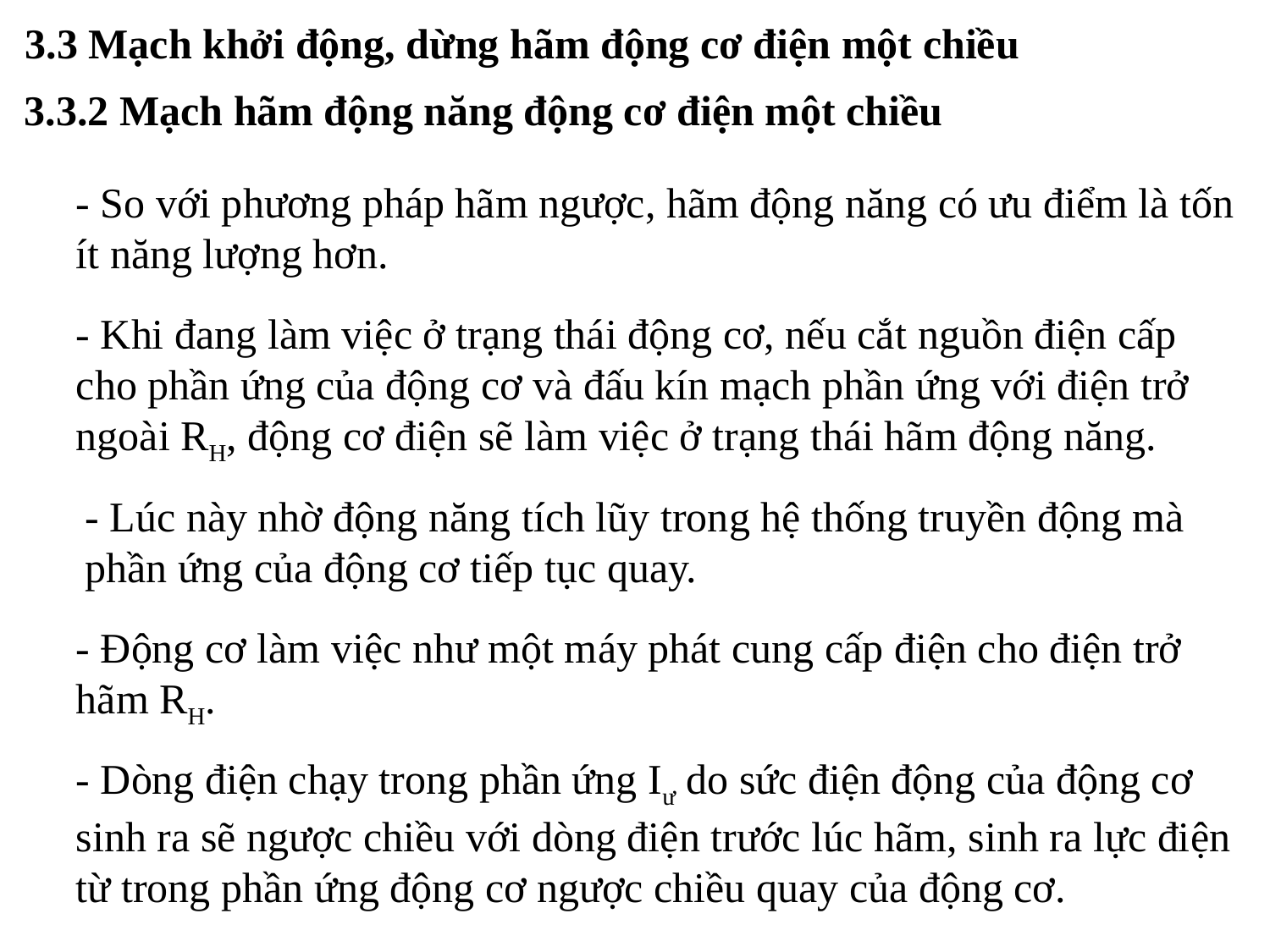

3.3 Mạch khởi động, dừng hãm động cơ điện một chiều
3.3.2 Mạch hãm động năng động cơ điện một chiều
- So với phương pháp hãm ngược, hãm động năng có ưu điểm là tốn ít năng lượng hơn.
- Khi đang làm việc ở trạng thái động cơ, nếu cắt nguồn điện cấp cho phần ứng của động cơ và đấu kín mạch phần ứng với điện trở ngoài RH, động cơ điện sẽ làm việc ở trạng thái hãm động năng.
- Lúc này nhờ động năng tích lũy trong hệ thống truyền động mà phần ứng của động cơ tiếp tục quay.
- Động cơ làm việc như một máy phát cung cấp điện cho điện trở hãm RH.
- Dòng điện chạy trong phần ứng Iư do sức điện động của động cơ sinh ra sẽ ngược chiều với dòng điện trước lúc hãm, sinh ra lực điện từ trong phần ứng động cơ ngược chiều quay của động cơ.